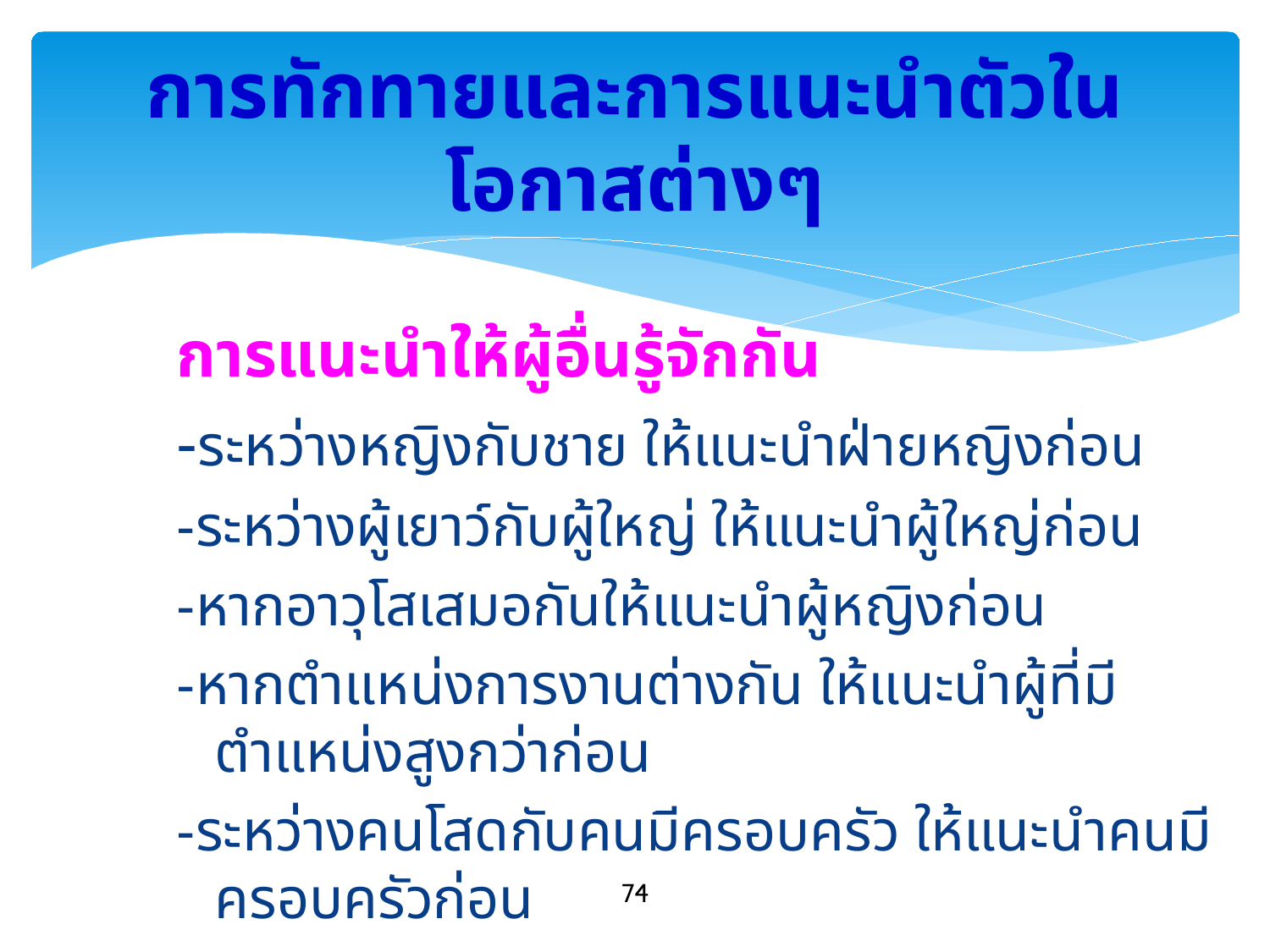

# การทักทายและการแนะนำตัวในโอกาสต่างๆ
การแนะนำให้ผู้อื่นรู้จักกัน
-ระหว่างหญิงกับชาย ให้แนะนำฝ่ายหญิงก่อน
-ระหว่างผู้เยาว์กับผู้ใหญ่ ให้แนะนำผู้ใหญ่ก่อน
-หากอาวุโสเสมอกันให้แนะนำผู้หญิงก่อน
-หากตำแหน่งการงานต่างกัน ให้แนะนำผู้ที่มีตำแหน่งสูงกว่าก่อน
-ระหว่างคนโสดกับคนมีครอบครัว ให้แนะนำคนมีครอบครัวก่อน

74